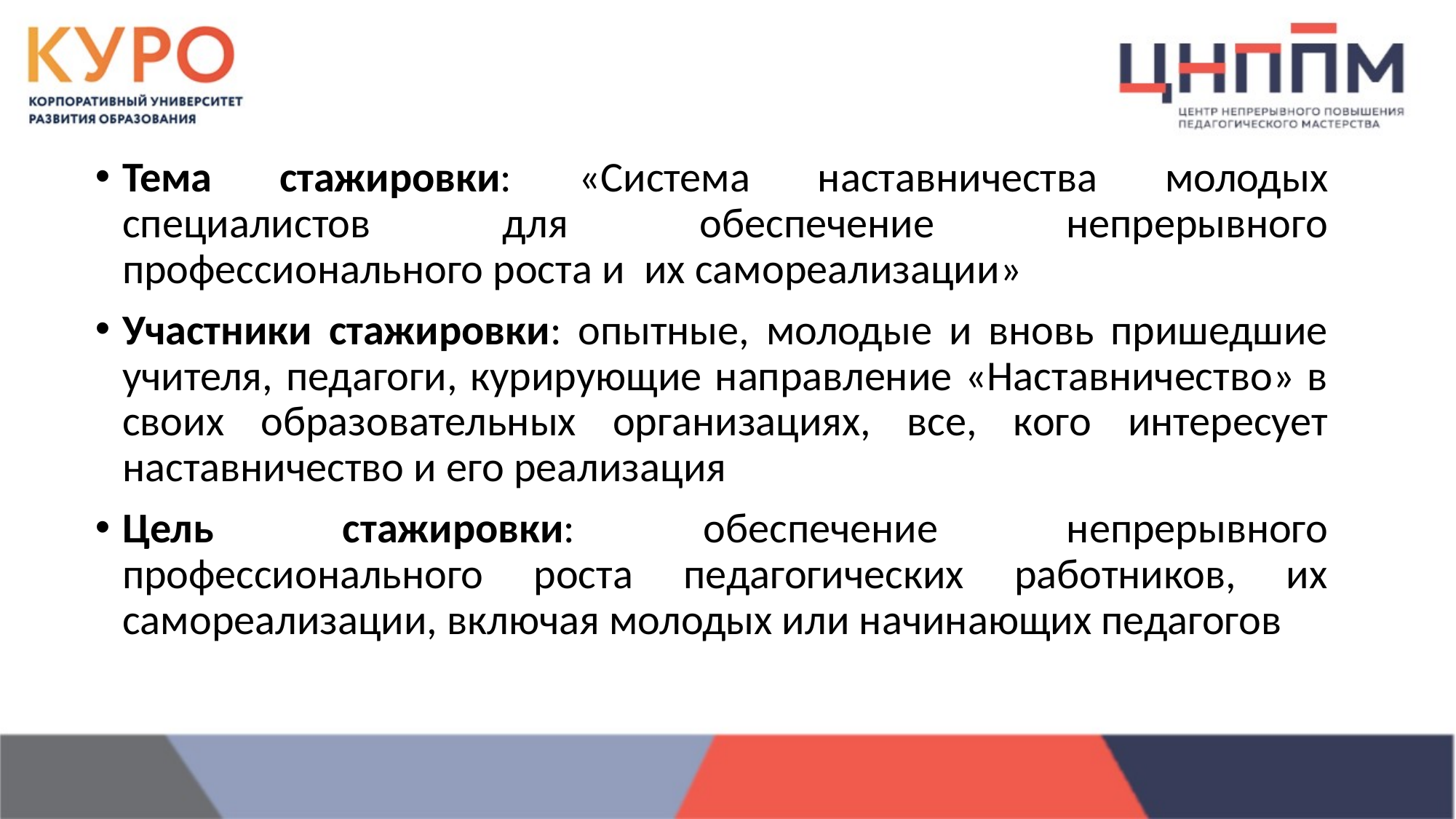

Тема стажировки: «Система наставничества молодых специалистов для обеспечение непрерывного профессионального роста и  их самореализации»
Участники стажировки: опытные, молодые и вновь пришедшие учителя, педагоги, курирующие направление «Наставничество» в своих образовательных организациях, все, кого интересует наставничество и его реализация
Цель стажировки: обеспечение непрерывного профессионального роста педагогических работников, их самореализации, включая молодых или начинающих педагогов